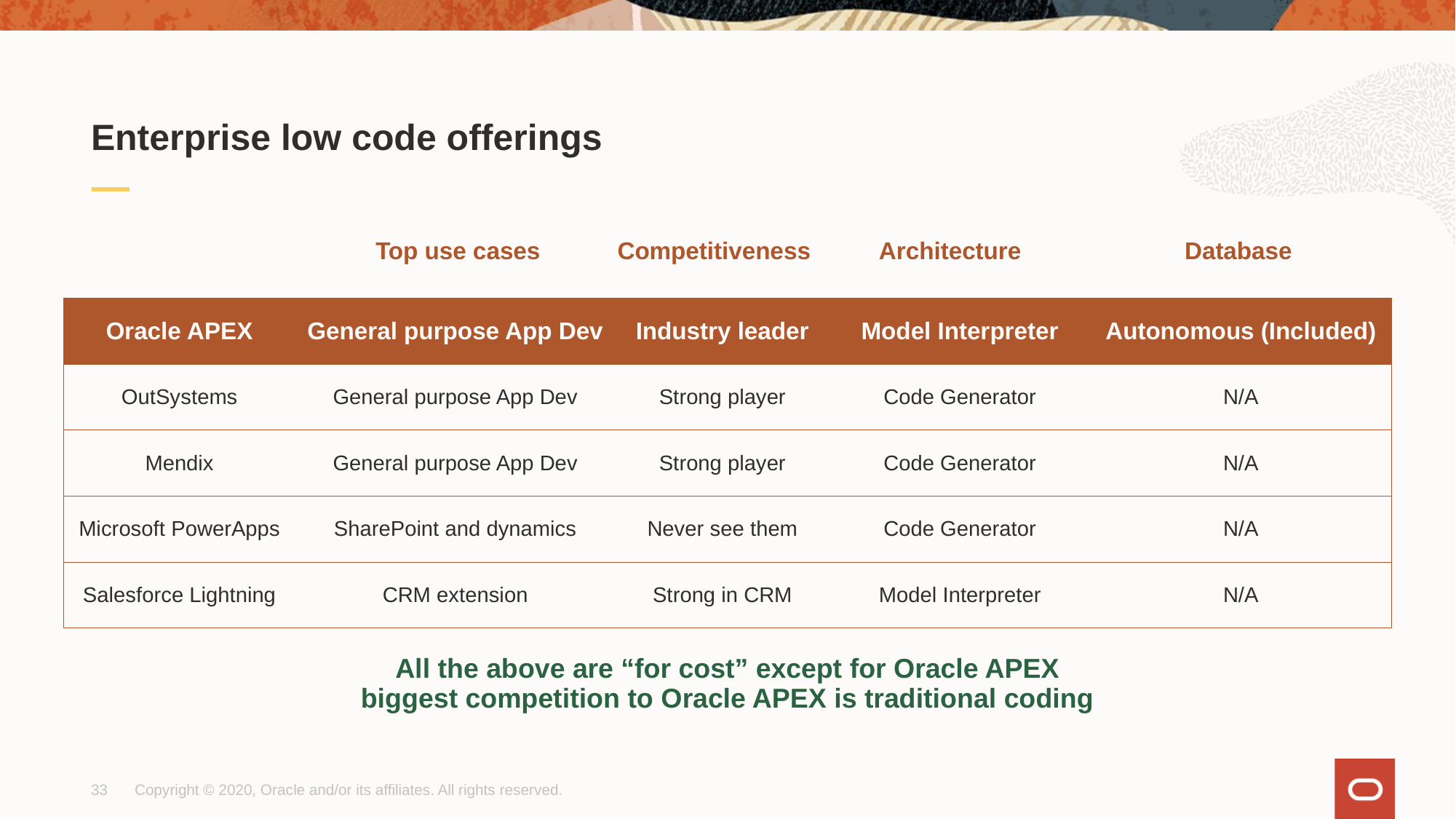

Enterprise low code offerings
Top use cases
Competitiveness
Architecture
Database
| Oracle APEX | General purpose App Dev | Industry leader | Model Interpreter | Autonomous (Included) |
| --- | --- | --- | --- | --- |
| OutSystems | General purpose App Dev | Strong player | Code Generator | N/A |
| Mendix | General purpose App Dev | Strong player | Code Generator | N/A |
| Microsoft PowerApps | SharePoint and dynamics | Never see them | Code Generator | N/A |
| Salesforce Lightning | CRM extension | Strong in CRM | Model Interpreter | N/A |
All the above are “for cost” except for Oracle APEX
biggest competition to Oracle APEX is traditional coding
33
Copyright © 2020, Oracle and/or its affiliates. All rights reserved.